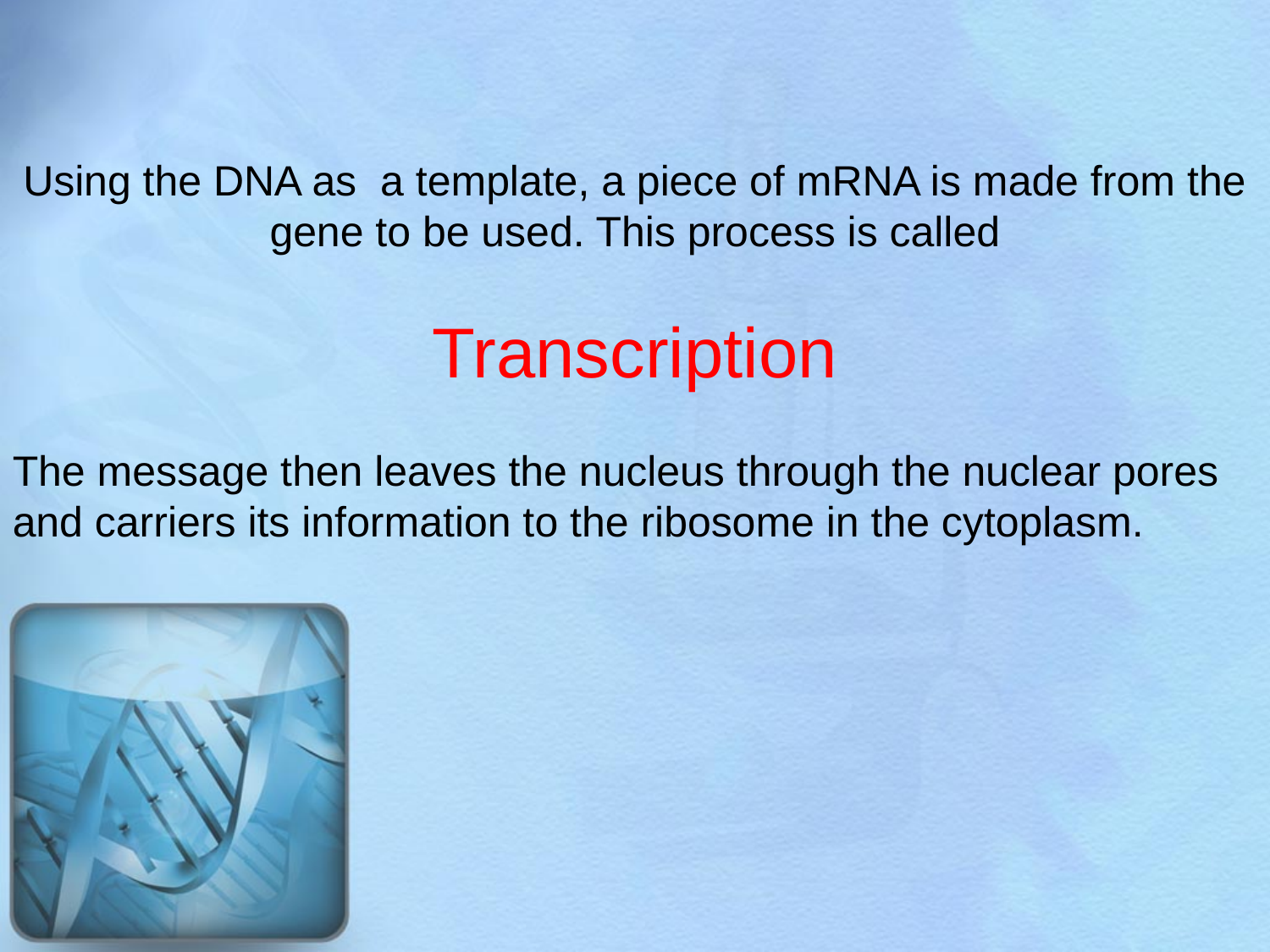

Using the DNA as  a template, a piece of mRNA is made from the gene to be used. This process is called

Transcription

The message then leaves the nucleus through the nuclear pores and carriers its information to the ribosome in the cytoplasm.